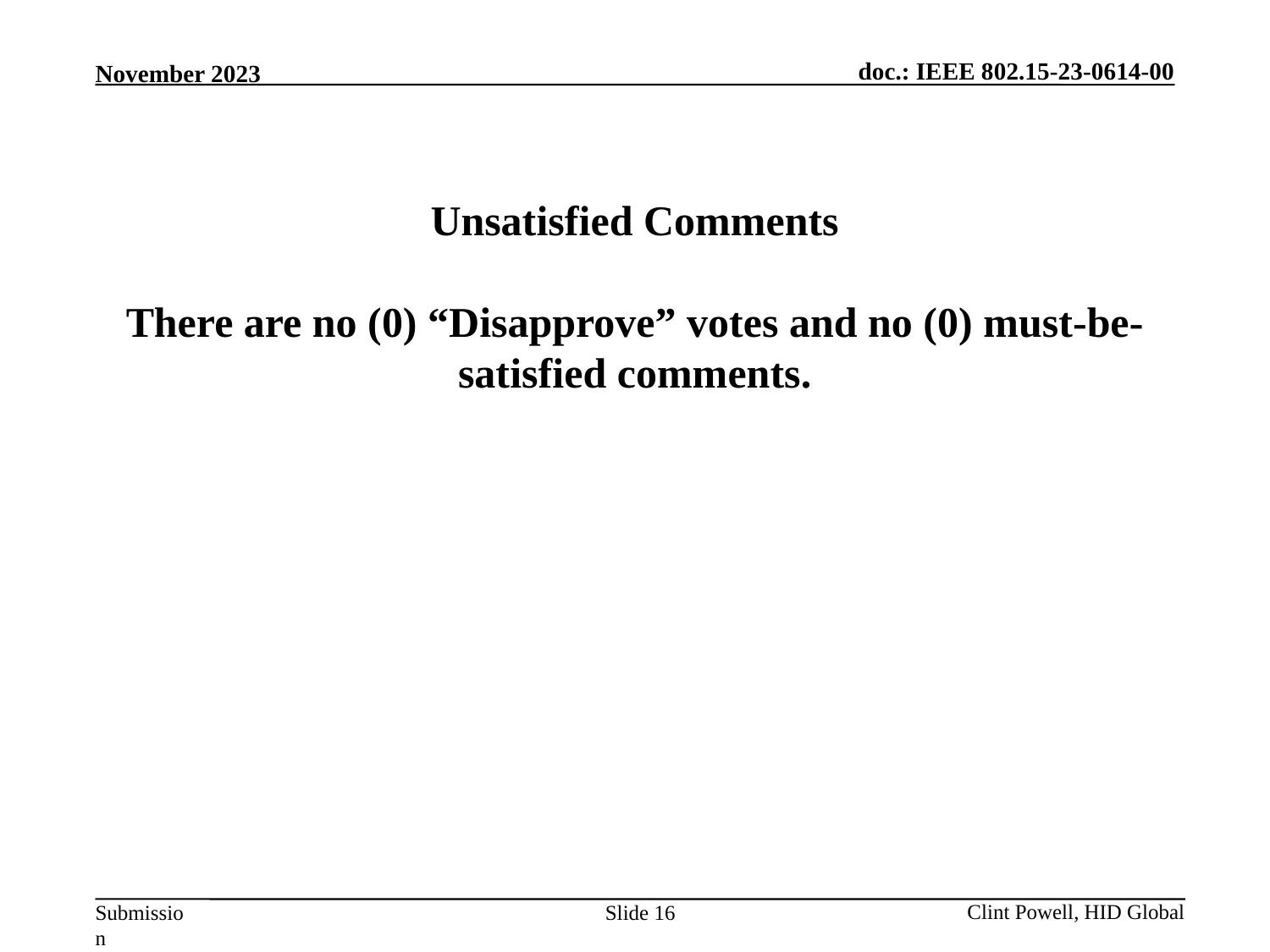

Unsatisfied Comments
There are no (0) “Disapprove” votes and no (0) must-be-satisfied comments.
Slide 16